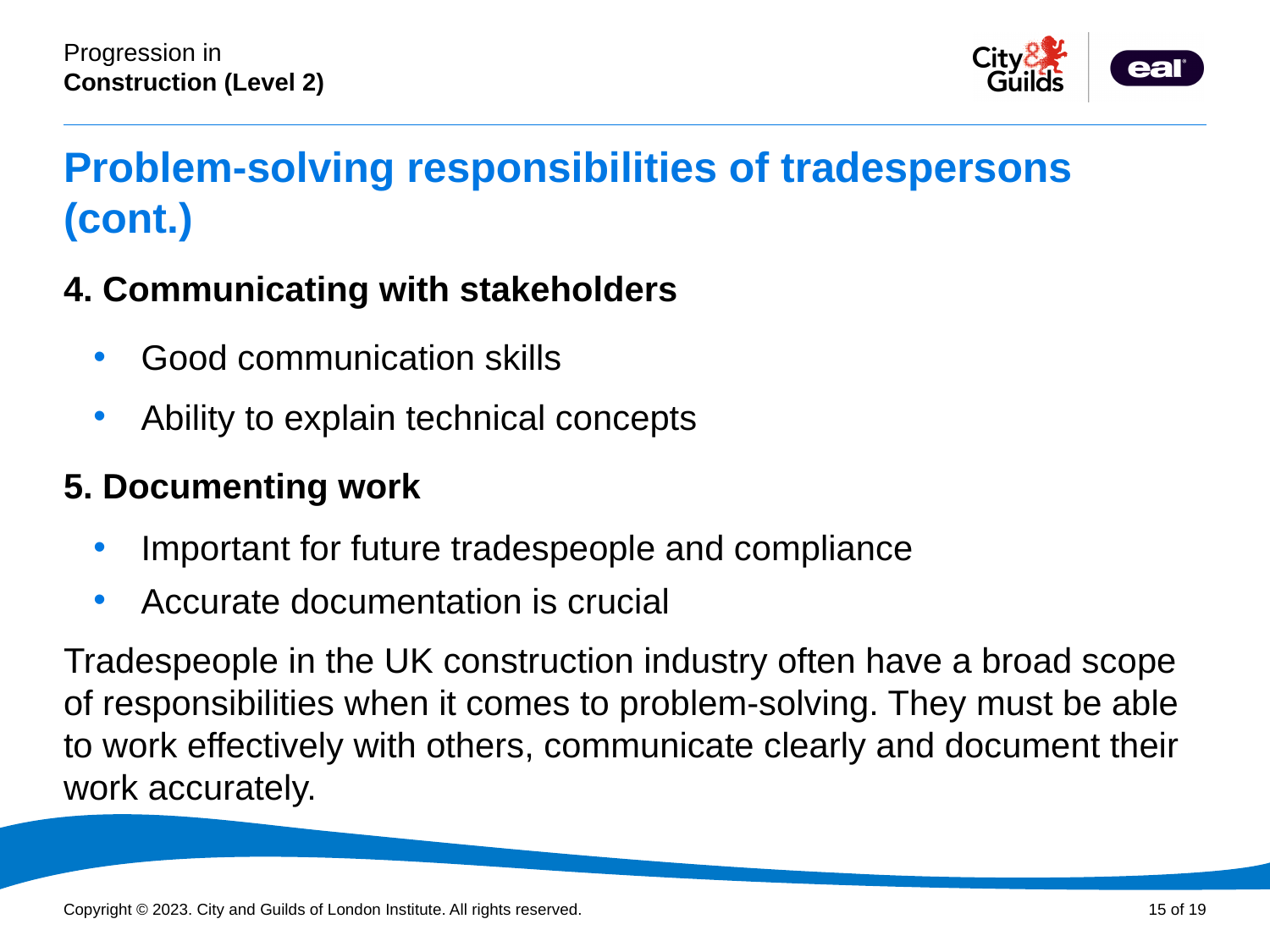

# Problem-solving responsibilities of tradespersons (cont.)
4. Communicating with stakeholders
Good communication skills
Ability to explain technical concepts
5. Documenting work
Important for future tradespeople and compliance
Accurate documentation is crucial
Tradespeople in the UK construction industry often have a broad scope of responsibilities when it comes to problem-solving. They must be able to work effectively with others, communicate clearly and document their work accurately.